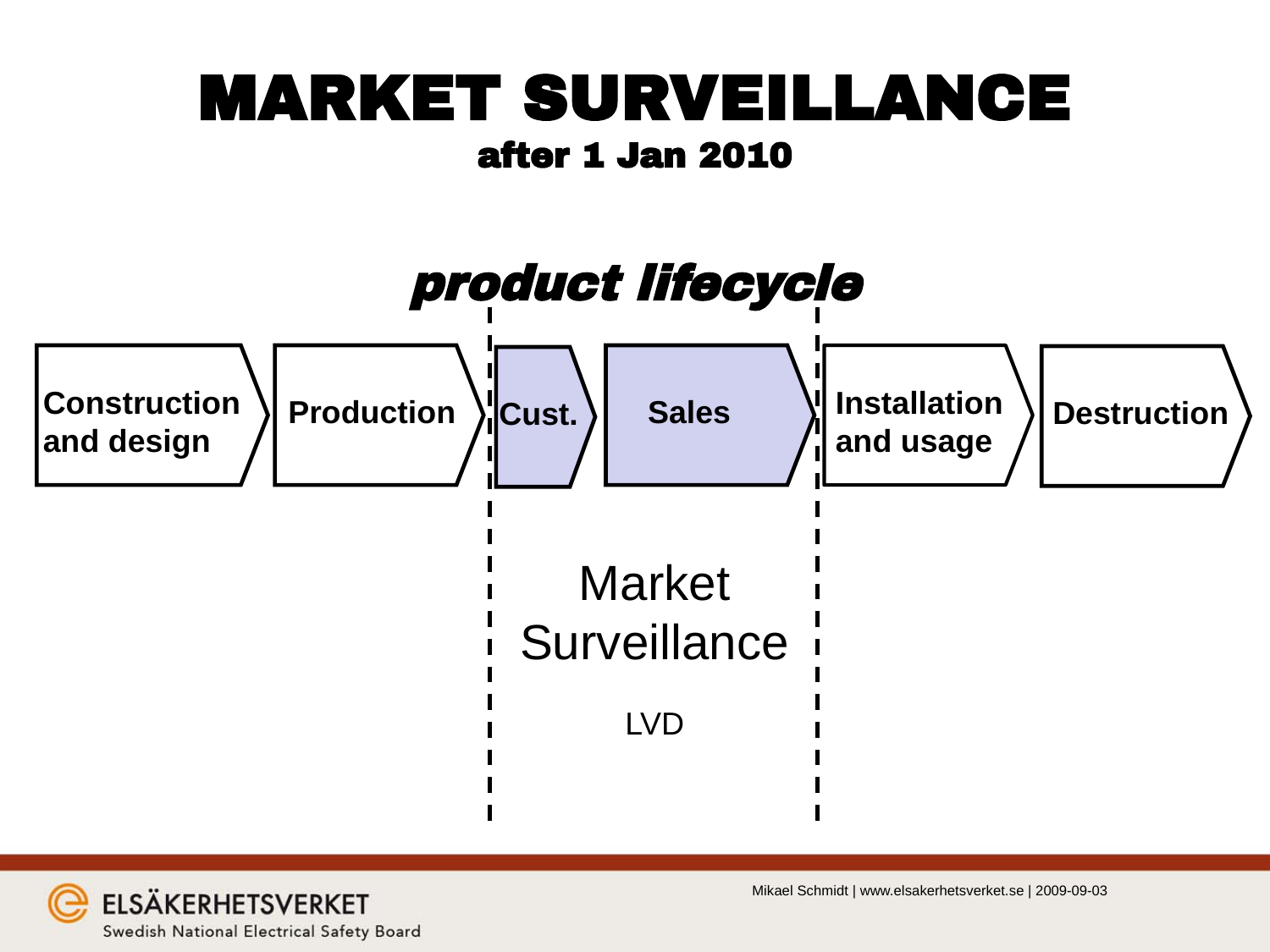

# MARKET SURVEILLANCE after 1 Jan 2010 product lifecycle

Construction
and design
Installation
and usage
Production
Sales
Destruction
Cust.
Market
Surveillance

LVD
Mikael Schmidt | www.elsakerhetsverket.se | 2009-09-03